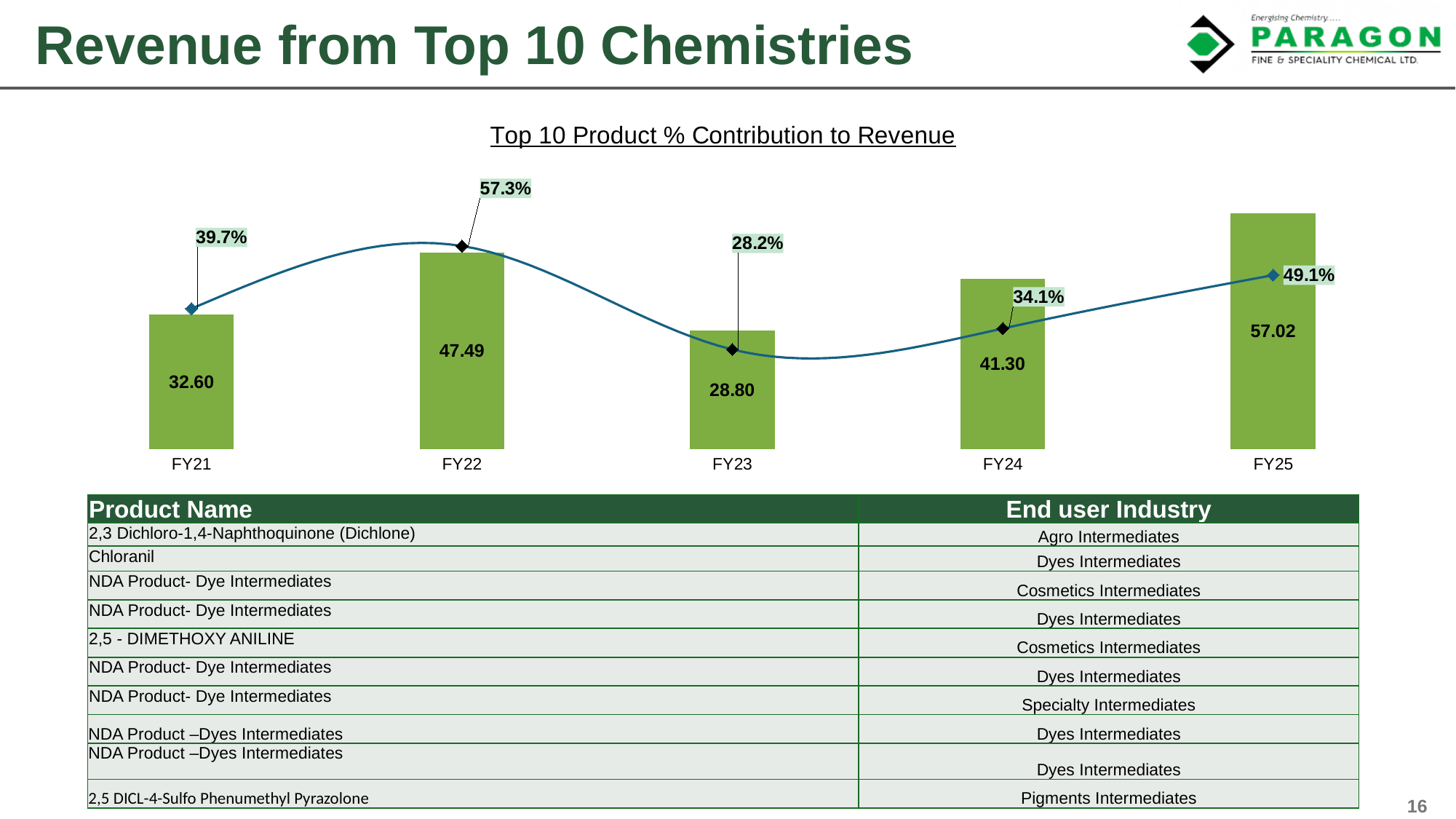

Revenue from Top 10 Chemistries

### Chart: Top 10 Product % Contribution to Revenue

| Category | Revenue (Rs Cr.) | Top 10 Product % Contribution to Revenue |
|---|---|---|
| FY21 | 32.5967903 | 0.3967857676496125 |
| FY22 | 47.48764168000001 | 0.5733186814212727 |
| FY23 | 28.799431499999997 | 0.2816124542409114 |
| FY24 | 41.2986249 | 0.34063815039011613 |
| FY25 | 57.02 | 0.4911 |
| Product Name | End user Industry |
| --- | --- |
| 2,3 Dichloro-1,4-Naphthoquinone (Dichlone) | Agro Intermediates |
| Chloranil | Dyes Intermediates |
| NDA Product- Dye Intermediates | Cosmetics Intermediates |
| NDA Product- Dye Intermediates | Dyes Intermediates |
| 2,5 - DIMETHOXY ANILINE | Cosmetics Intermediates |
| NDA Product- Dye Intermediates | Dyes Intermediates |
| NDA Product- Dye Intermediates | Specialty Intermediates |
| NDA Product –Dyes Intermediates | Dyes Intermediates |
| NDA Product –Dyes Intermediates | Dyes Intermediates |
| 2,5 DICL-4-Sulfo Phenumethyl Pyrazolone | Pigments Intermediates |
16